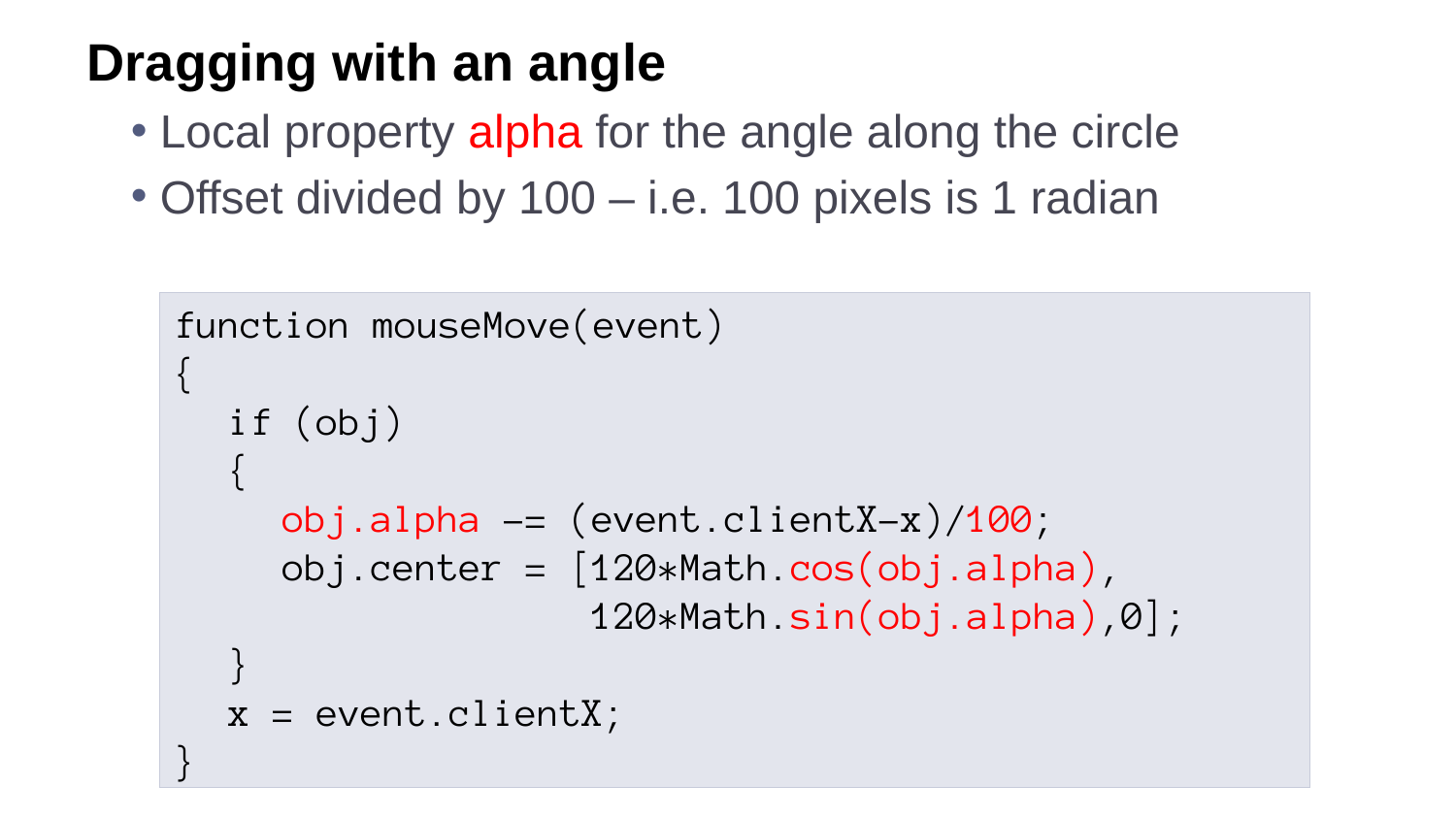

Dragging with an angle
Local property alpha for the angle along the circle
Offset divided by 100 – i.e. 100 pixels is 1 radian
function mouseMove(event)
{
	if (obj)
	{
		obj.alpha -= (event.clientX-x)/100;
		obj.center = [120*Math.cos(obj.alpha),
		              120*Math.sin(obj.alpha),0];
	}
	x = event.clientX;
}